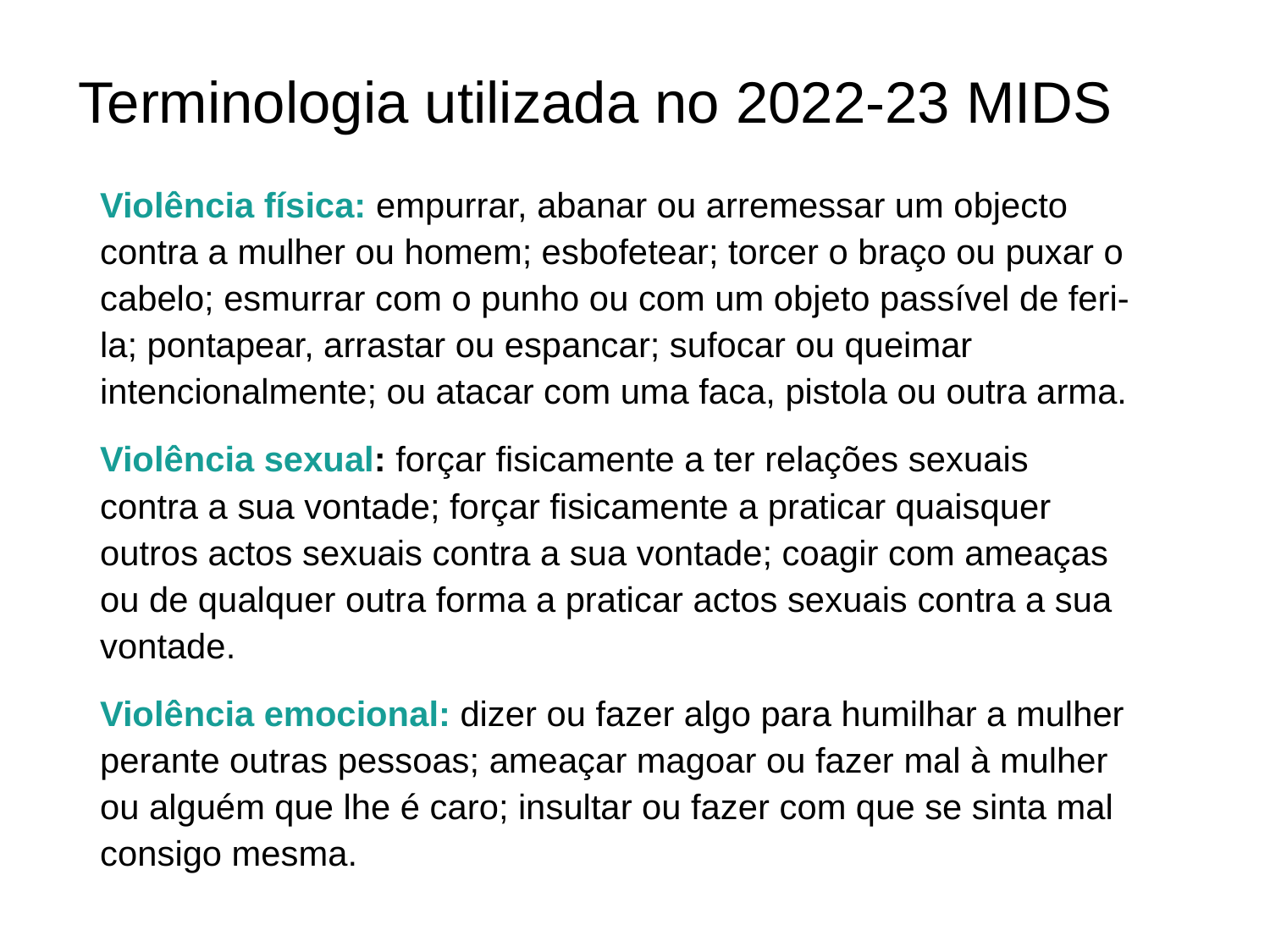

# Terminologia utilizada no 2022-23 MIDS
Violência física: empurrar, abanar ou arremessar um objecto contra a mulher ou homem; esbofetear; torcer o braço ou puxar o cabelo; esmurrar com o punho ou com um objeto passível de feri-la; pontapear, arrastar ou espancar; sufocar ou queimar intencionalmente; ou atacar com uma faca, pistola ou outra arma.
Violência sexual: forçar fisicamente a ter relações sexuais contra a sua vontade; forçar fisicamente a praticar quaisquer outros actos sexuais contra a sua vontade; coagir com ameaças ou de qualquer outra forma a praticar actos sexuais contra a sua vontade.
Violência emocional: dizer ou fazer algo para humilhar a mulher perante outras pessoas; ameaçar magoar ou fazer mal à mulher ou alguém que lhe é caro; insultar ou fazer com que se sinta mal consigo mesma.